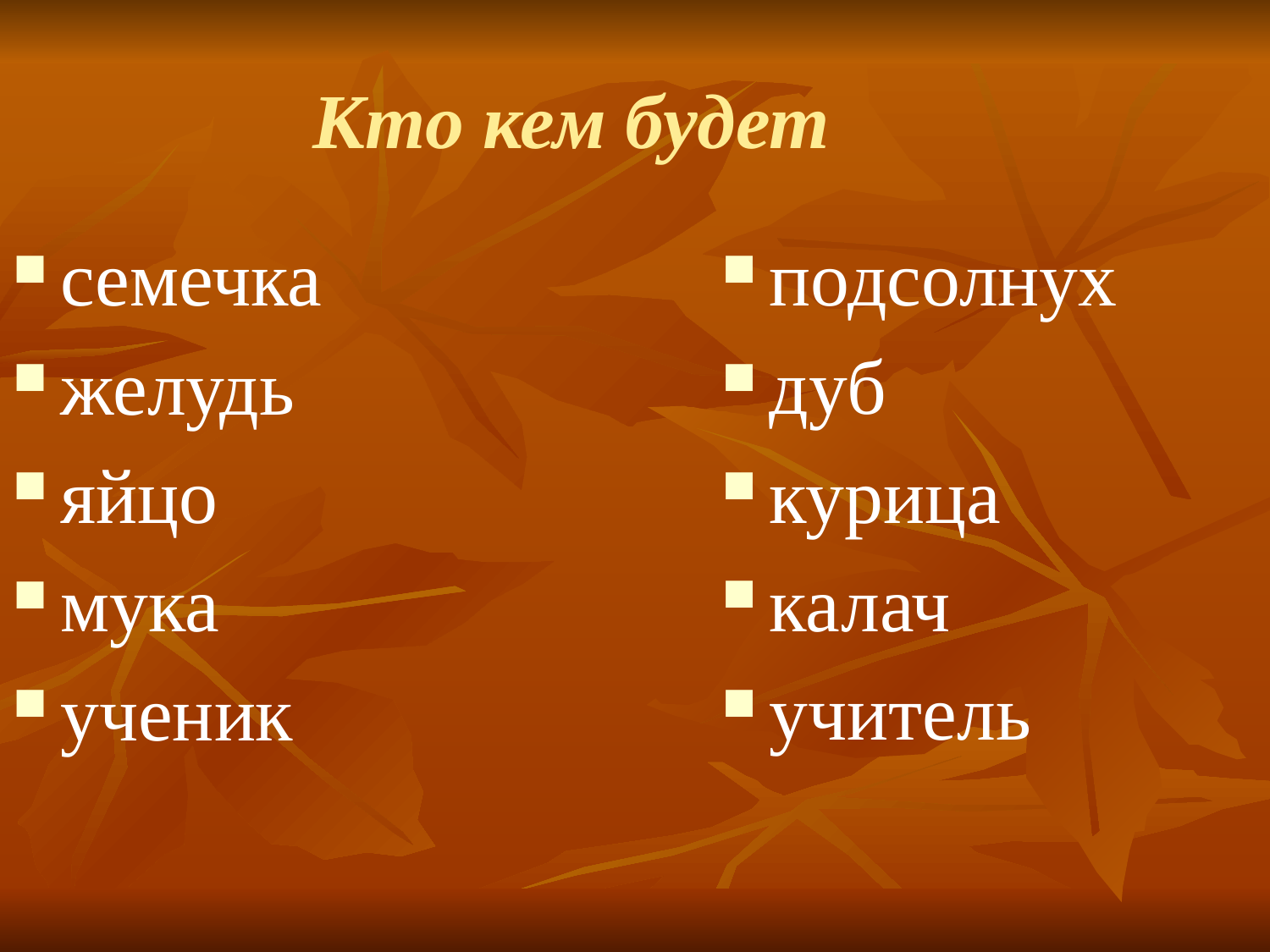

Кто кем будет
семечка
желудь
яйцо
мука
ученик

подсолнух
дуб
курица
калач
учитель